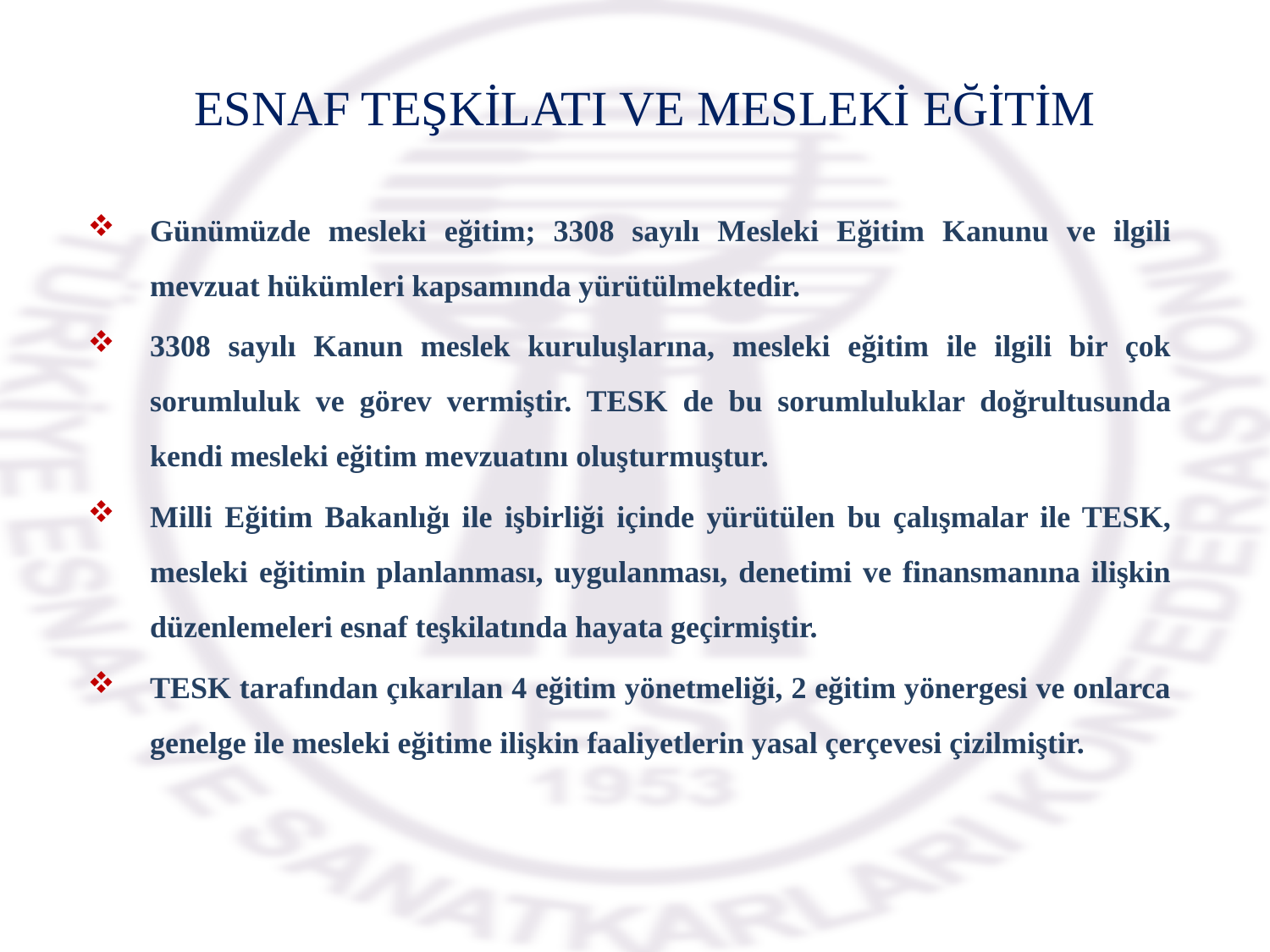

# ESNAF TEŞKİLATI VE MESLEKİ EĞİTİM
Günümüzde mesleki eğitim; 3308 sayılı Mesleki Eğitim Kanunu ve ilgili mevzuat hükümleri kapsamında yürütülmektedir.
3308 sayılı Kanun meslek kuruluşlarına, mesleki eğitim ile ilgili bir çok sorumluluk ve görev vermiştir. TESK de bu sorumluluklar doğrultusunda kendi mesleki eğitim mevzuatını oluşturmuştur.
Milli Eğitim Bakanlığı ile işbirliği içinde yürütülen bu çalışmalar ile TESK, mesleki eğitimin planlanması, uygulanması, denetimi ve finansmanına ilişkin düzenlemeleri esnaf teşkilatında hayata geçirmiştir.
TESK tarafından çıkarılan 4 eğitim yönetmeliği, 2 eğitim yönergesi ve onlarca genelge ile mesleki eğitime ilişkin faaliyetlerin yasal çerçevesi çizilmiştir.